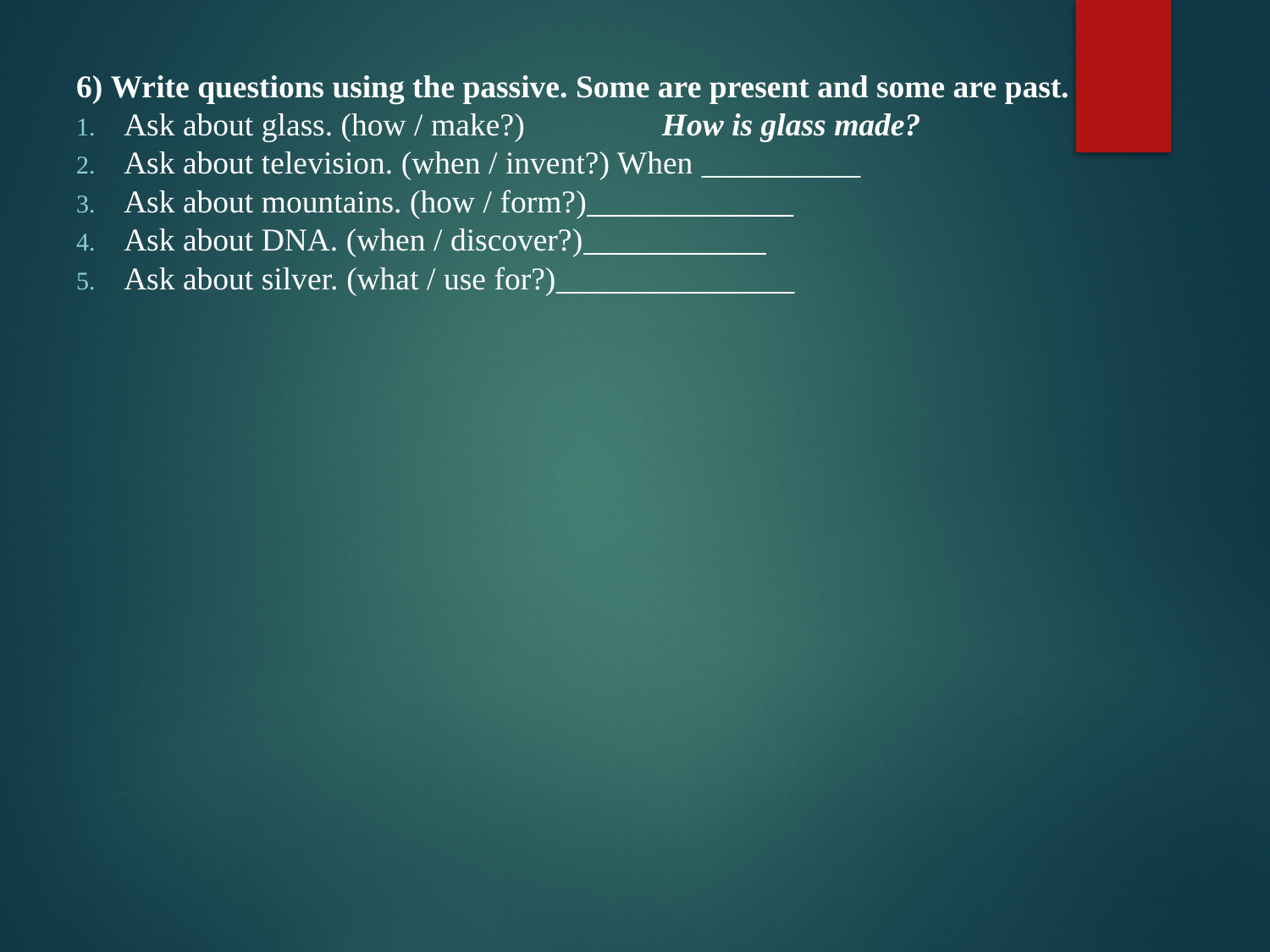

6) Write questions using the passive. Some are present and some are past.
Ask about glass. (how / make?)                 How is glass made?
Ask about television. (when / invent?) When __________
Ask about mountains. (how / form?)_____________
Ask about DNA. (when / discover?) ___________
Ask about silver. (what / use for?)_______________